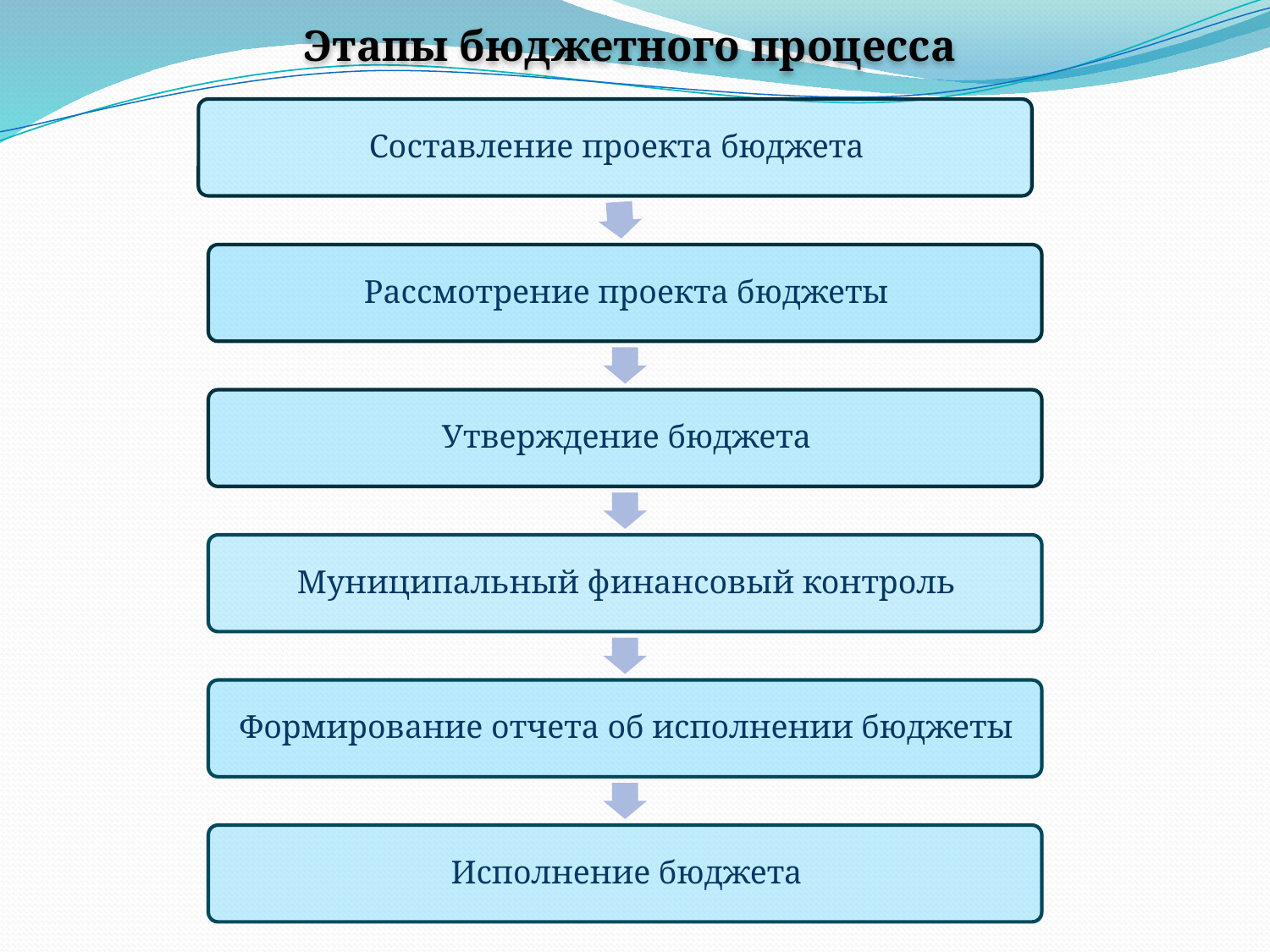

Этапы бюджетного процесса
Составление проекта бюджета

Рассмотрение проекта бюджеты

Утверждение бюджета

Муниципальный финансовый контроль

Формирование отчета об исполнении бюджеты

Исполнение бюджета